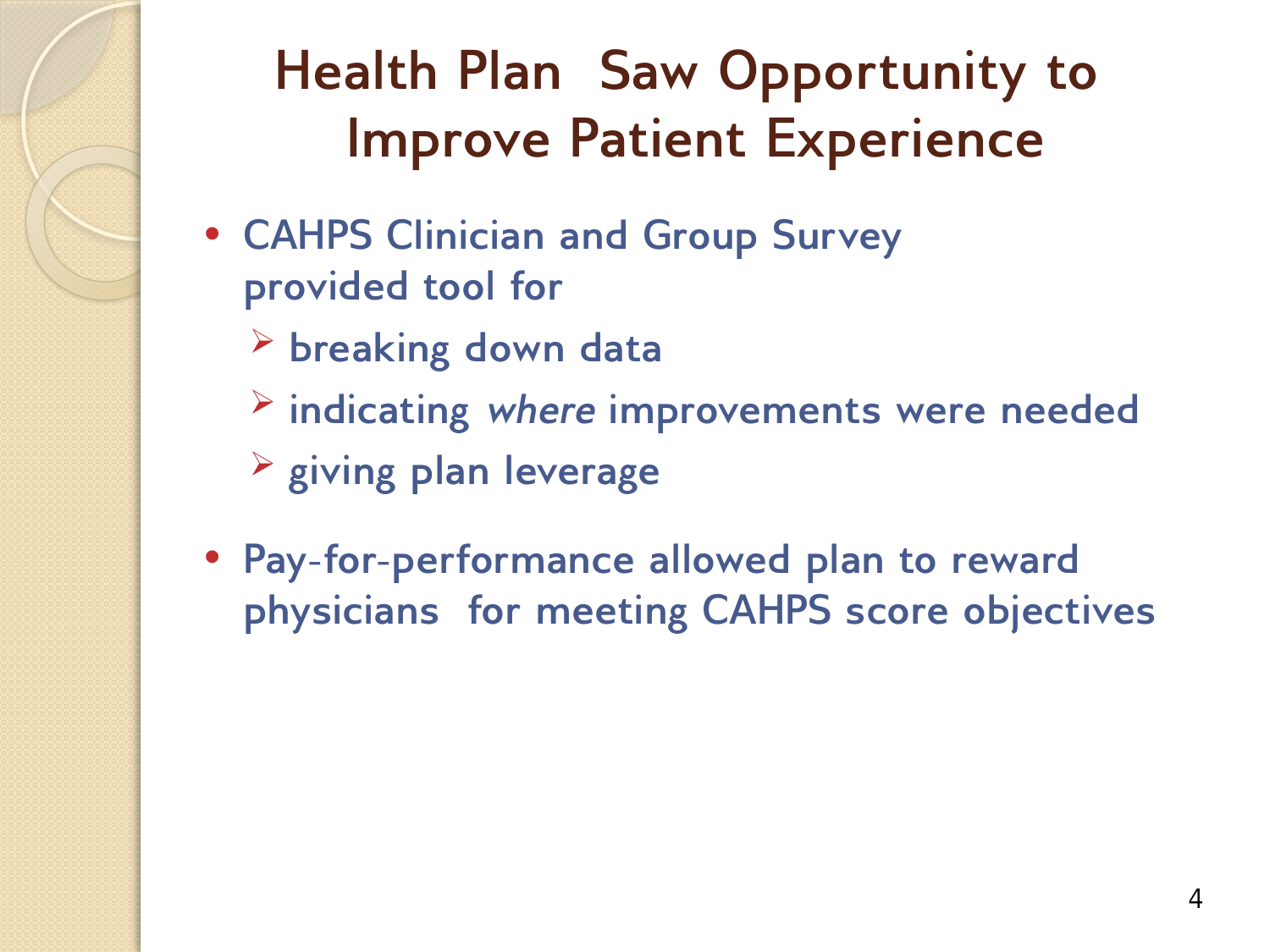

# Health Plan  Saw Opportunity to Improve Patient Experience
CAHPS Clinician and Group Survey
provided tool for
breaking down data
indicating where improvements were needed
giving plan leverage

Pay-for-performance allowed plan to reward physicians  for meeting CAHPS score objectives
4